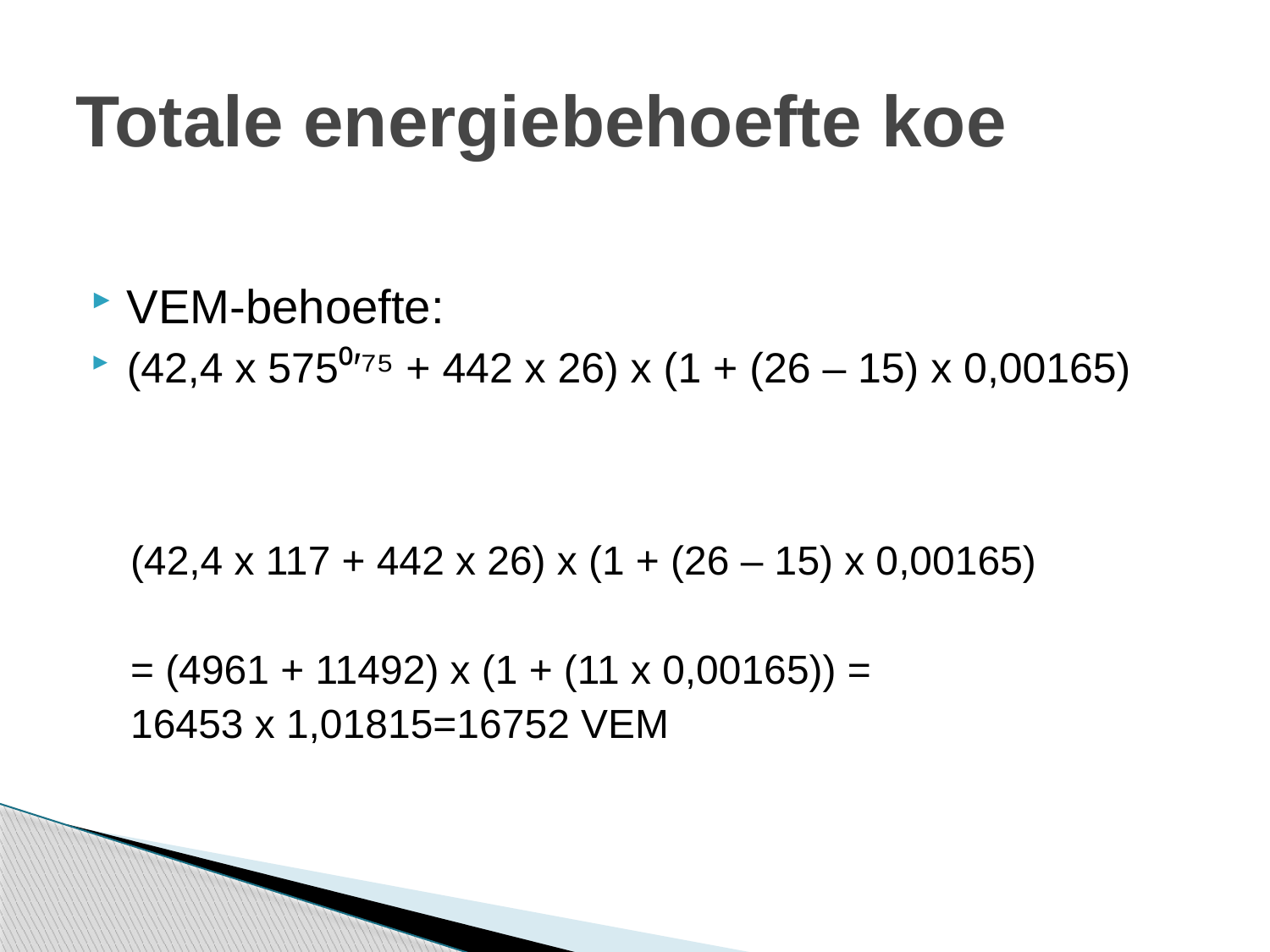

# Totale energiebehoefte koe

VEM-behoefte:
(42,4 x 575⁰′⁷⁵ + 442 x 26) x (1 + (26 – 15) x 0,00165)

(42,4 x 117 + 442 x 26) x (1 + (26 – 15) x 0,00165)

= (4961 + 11492) x (1 + (11 x 0,00165)) =
16453 x 1,01815=16752 VEM